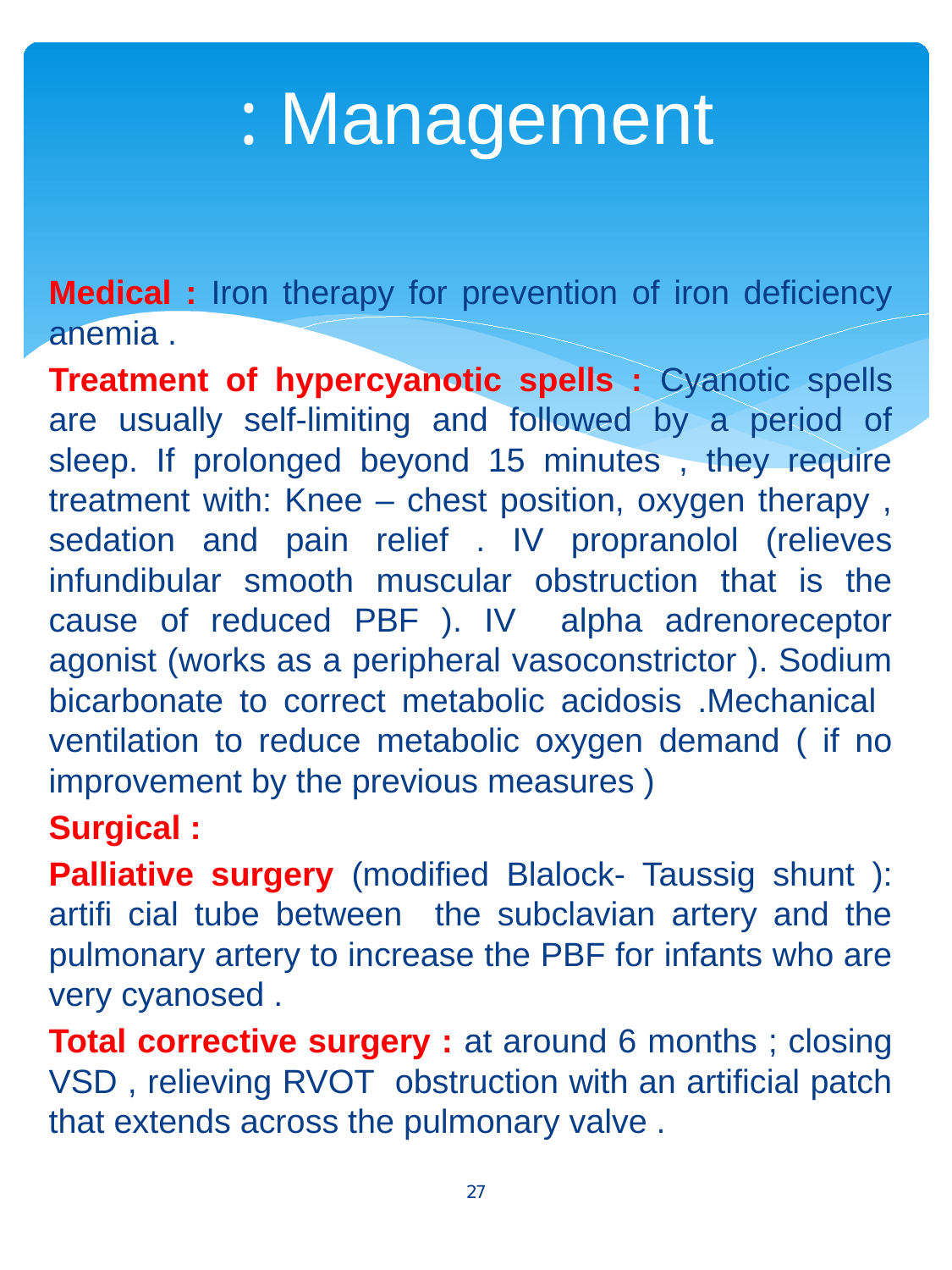

# Management :
Medical : Iron therapy for prevention of iron deficiency anemia .
Treatment of hypercyanotic spells : Cyanotic spells are usually self-limiting and followed by a period of sleep. If prolonged beyond 15 minutes , they require treatment with: Knee – chest position, oxygen therapy , sedation and pain relief . IV propranolol (relieves infundibular smooth muscular obstruction that is the cause of reduced PBF ). IV  alpha adrenoreceptor agonist (works as a peripheral vasoconstrictor ). Sodium bicarbonate to correct metabolic acidosis .Mechanical  ventilation to reduce metabolic oxygen demand ( if no improvement by the previous measures )
Surgical :
Palliative surgery (modified Blalock- Taussig shunt ): artifi cial tube between  the subclavian artery and the pulmonary artery to increase the PBF for infants who are very cyanosed .
Total corrective surgery : at around 6 months ; closing VSD , relieving RVOT  obstruction with an artificial patch that extends across the pulmonary valve .

27